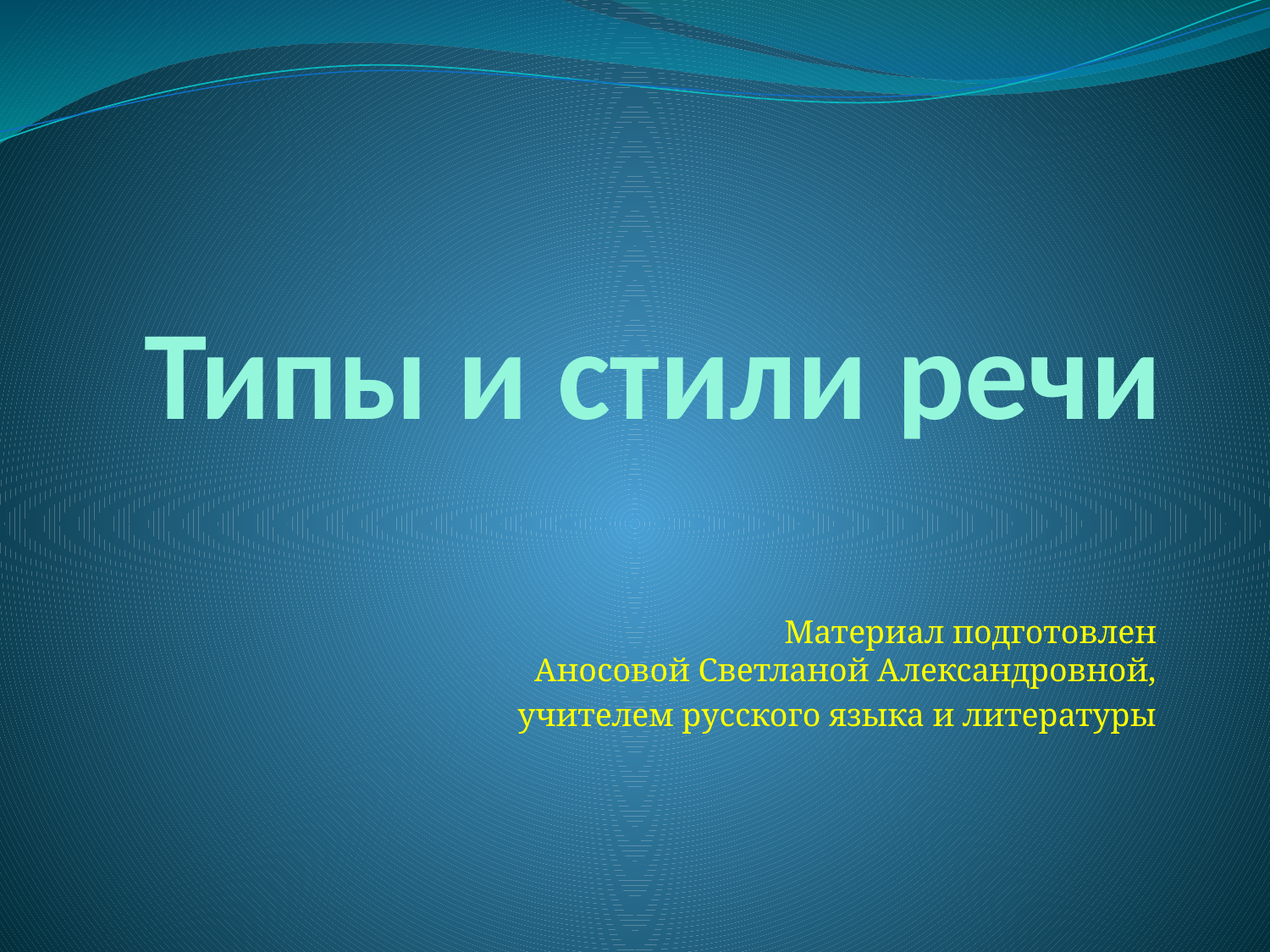

# Типы и стили речи
Материал подготовлен
Аносовой Светланой Александровной,
учителем русского языка и литературы